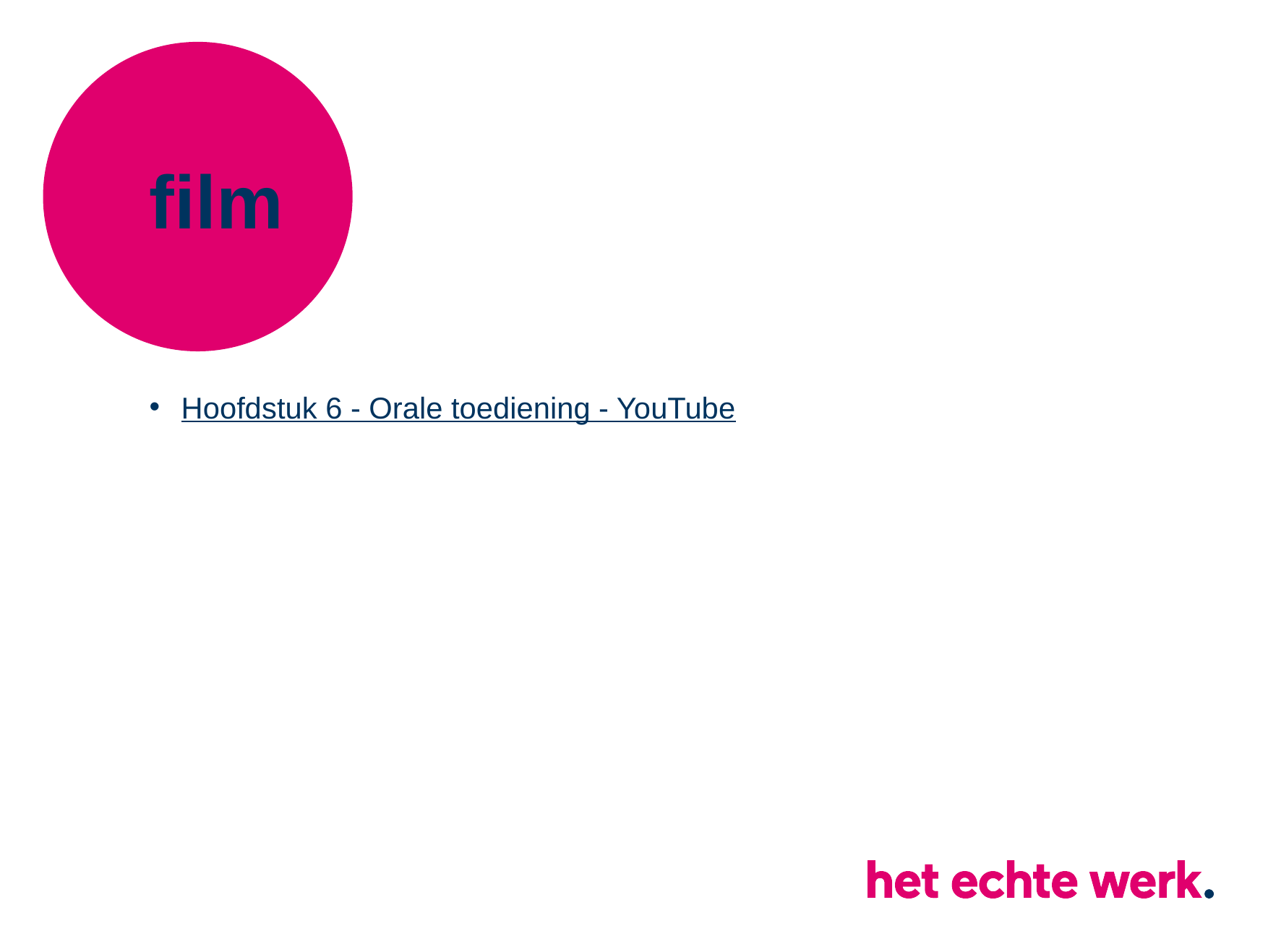

# film
Hoofdstuk 6 - Orale toediening - YouTube